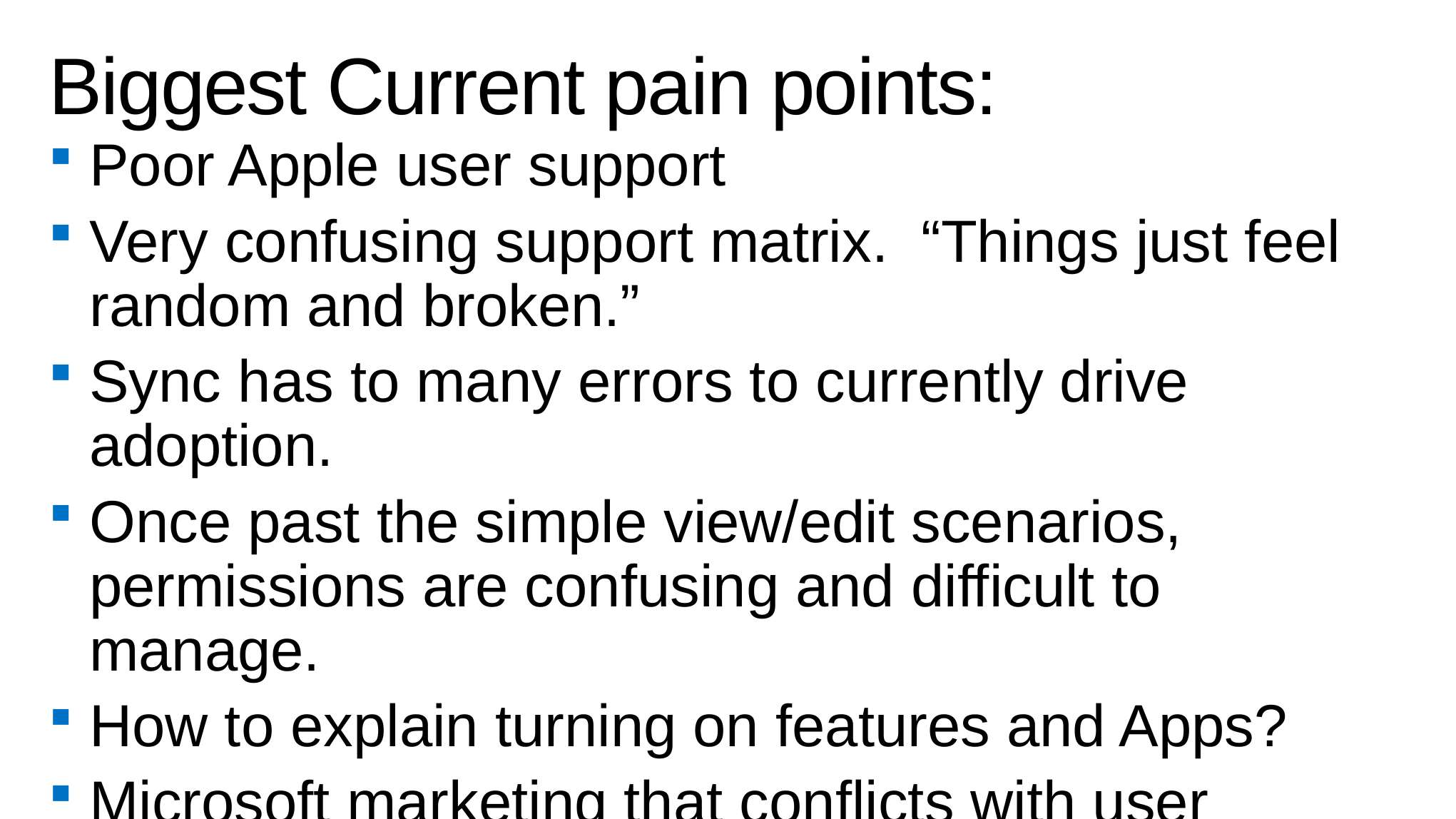

# Biggest Current pain points:
Poor Apple user support
Very confusing support matrix.  “Things just feel random and broken.”
Sync has to many errors to currently drive adoption.
Once past the simple view/edit scenarios, permissions are confusing and difficult to manage.
How to explain turning on features and Apps?
Microsoft marketing that conflicts with user identity.